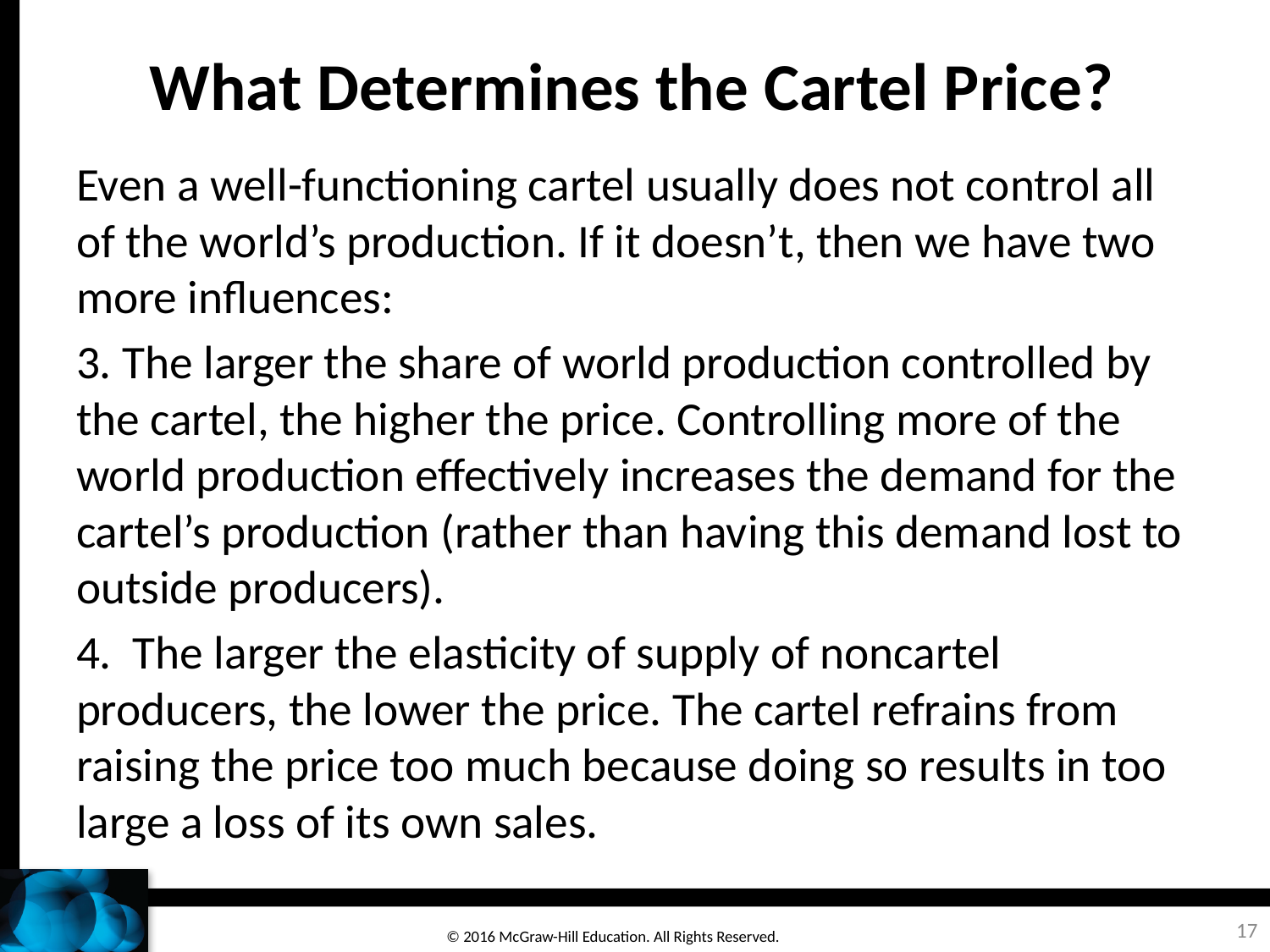

# What Determines the Cartel Price?
Even a well-functioning cartel usually does not control all of the world’s production. If it doesn’t, then we have two more influences:
3. The larger the share of world production controlled by the cartel, the higher the price. Controlling more of the world production effectively increases the demand for the cartel’s production (rather than having this demand lost to outside producers).
4.  The larger the elasticity of supply of noncartel producers, the lower the price. The cartel refrains from raising the price too much because doing so results in too large a loss of its own sales.
17
© 2016 McGraw-Hill Education. All Rights Reserved.